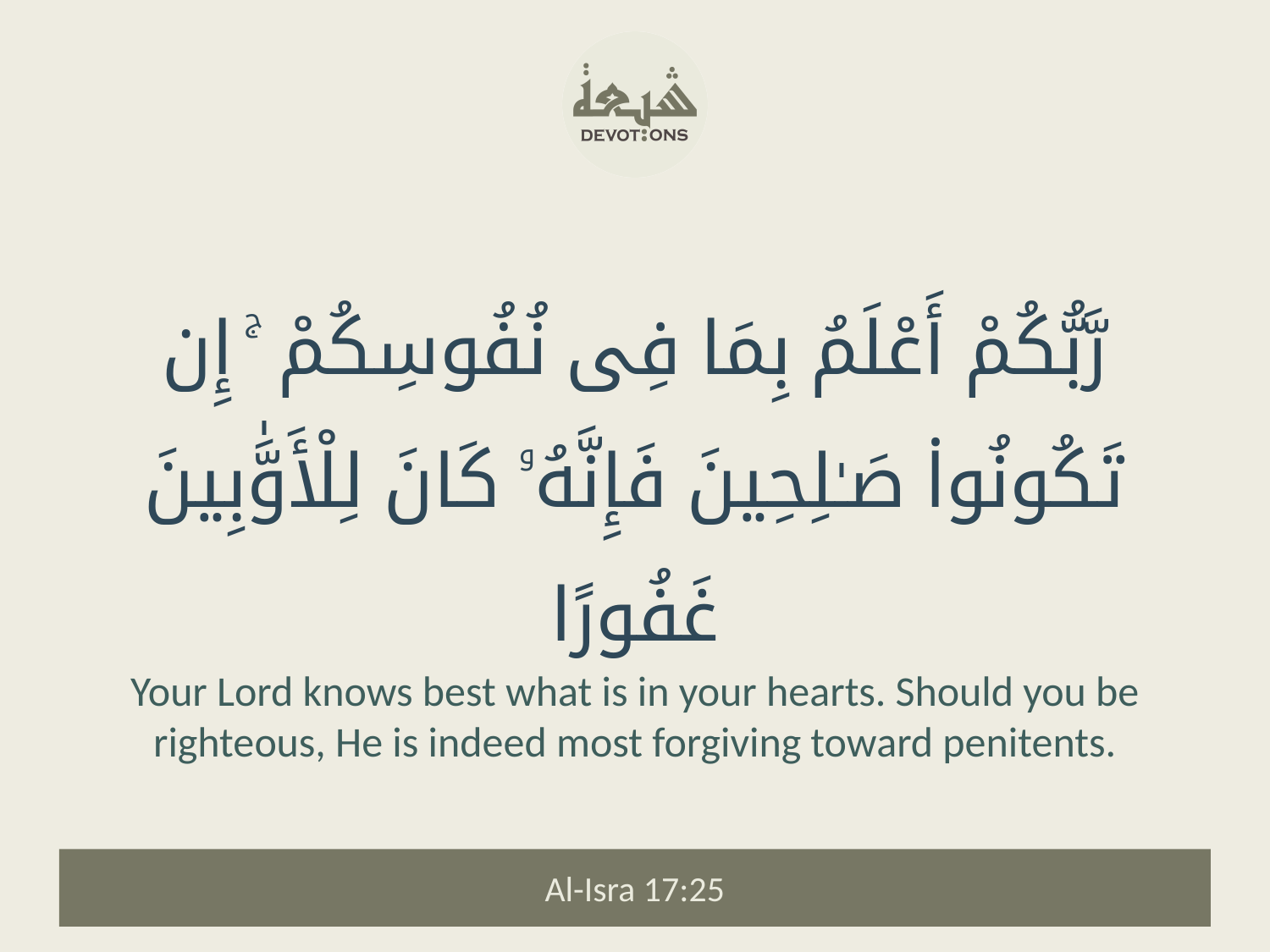

رَّبُّكُمْ أَعْلَمُ بِمَا فِى نُفُوسِكُمْ ۚ إِن تَكُونُوا۟ صَـٰلِحِينَ فَإِنَّهُۥ كَانَ لِلْأَوَّٰبِينَ غَفُورًا
Your Lord knows best what is in your hearts. Should you be righteous, He is indeed most forgiving toward penitents.
Al-Isra 17:25